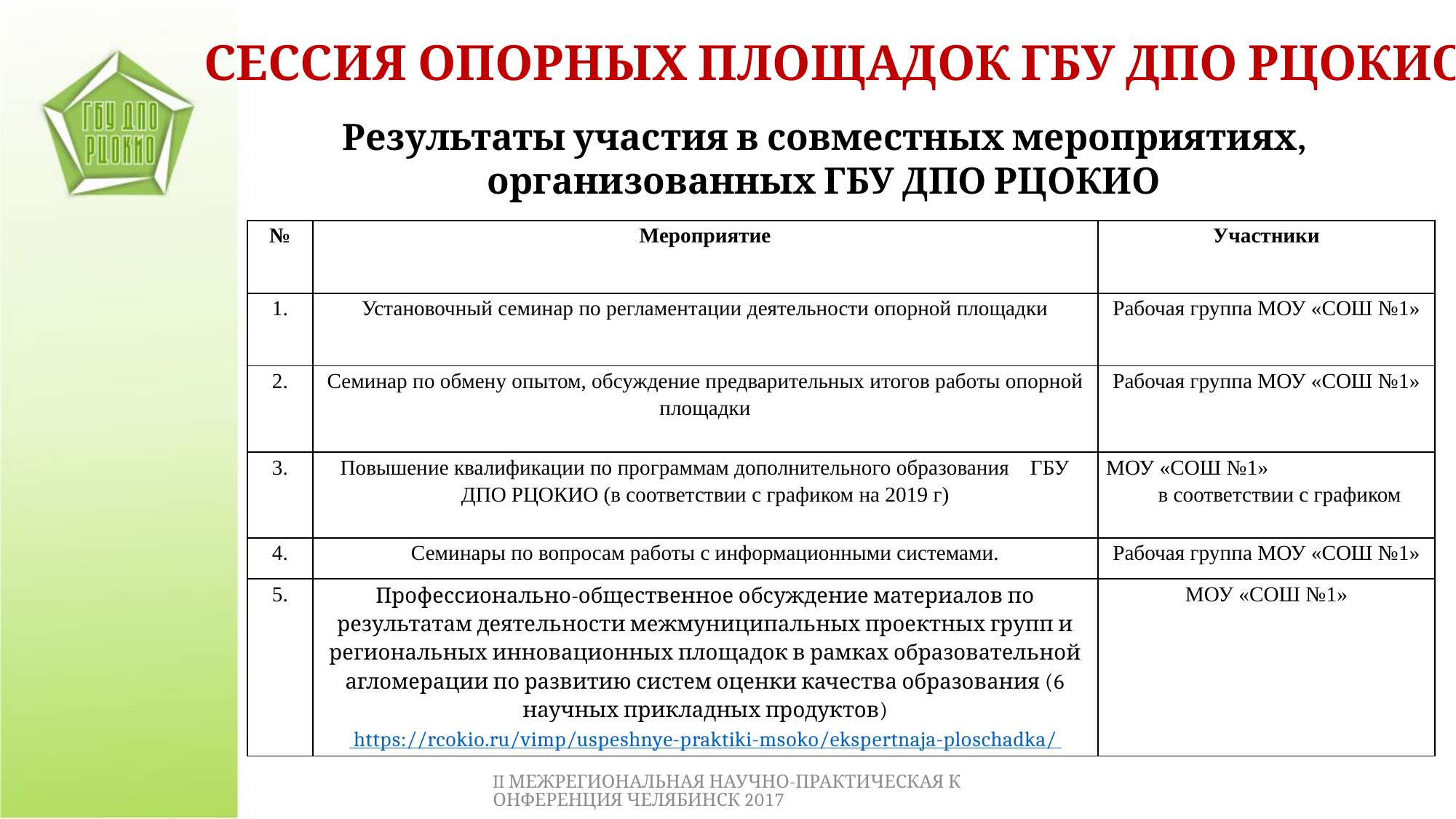

СЕССИЯ ОПОРНЫХ ПЛОЩАДОК ГБУ ДПО РЦОКИО
Результаты участия в совместных мероприятиях,
организованных ГБУ ДПО РЦОКИО
| № | Мероприятие | Участники |
| --- | --- | --- |
| 1. | Установочный семинар по регламентации деятельности опорной площадки | Рабочая группа МОУ «СОШ №1» |
| 2. | Семинар по обмену опытом, обсуждение предварительных итогов работы опорной площадки | Рабочая группа МОУ «СОШ №1» |
| 3. | Повышение квалификации по программам дополнительного образования ГБУ ДПО РЦОКИО (в соответствии с графиком на 2019 г) | МОУ «СОШ №1» в соответствии с графиком |
| 4. | Семинары по вопросам работы с информационными системами. | Рабочая группа МОУ «СОШ №1» |
| 5. | Профессионально-общественное обсуждение материалов по результатам деятельности межмуниципальных проектных групп и региональных инновационных площадок в рамках образовательной агломерации по развитию систем оценки качества образования (6 научных прикладных продуктов) https://rcokio.ru/vimp/uspeshnye-praktiki-msoko/ekspertnaja-ploschadka/ | МОУ «СОШ №1» |
II МЕЖРЕГИОНАЛЬНАЯ НАУЧНО-ПРАКТИЧЕСКАЯ КОНФЕРЕНЦИЯ ЧЕЛЯБИНСК 2017